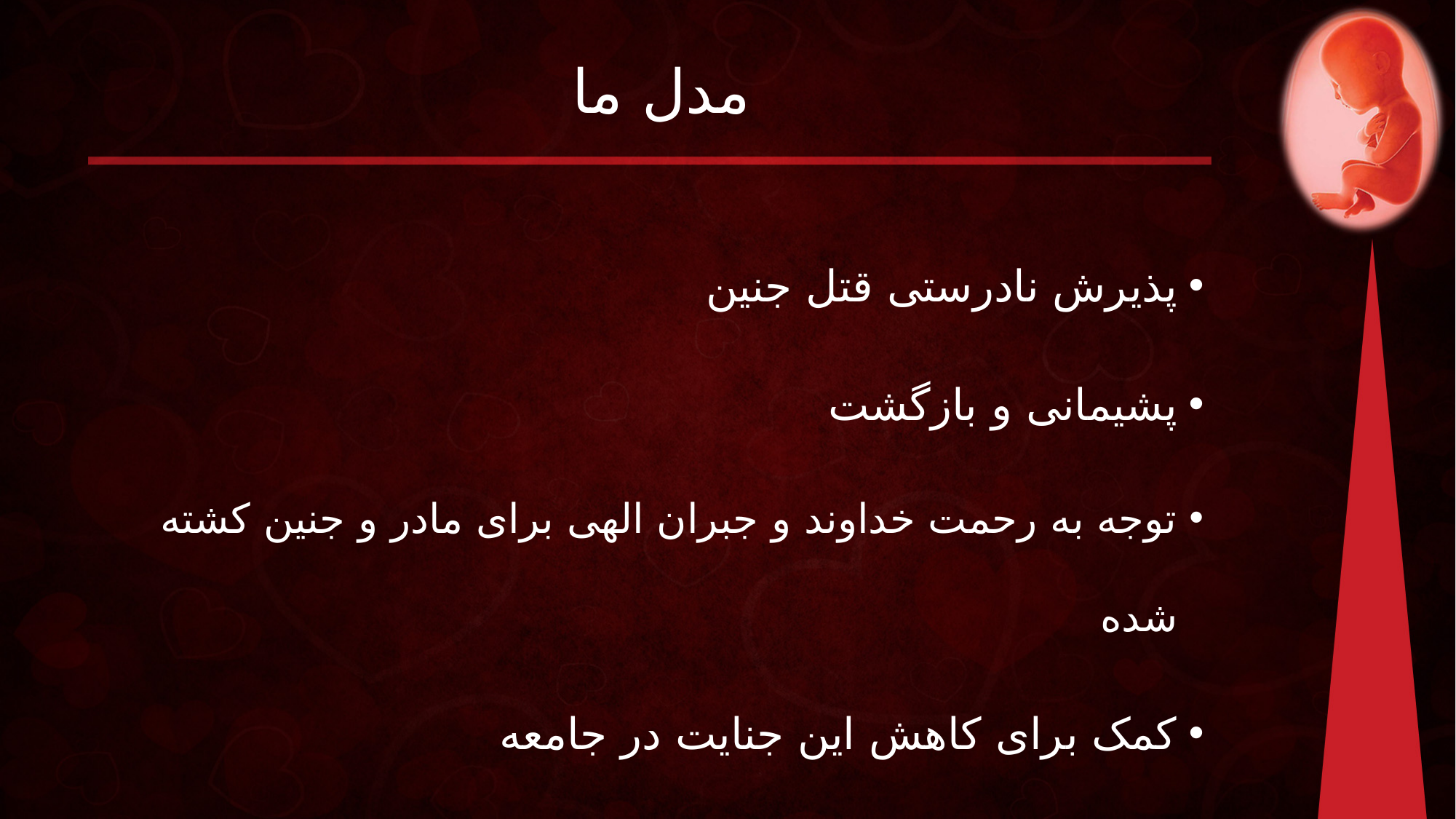

# مدل ما
پذیرش نادرستی قتل جنین
پشیمانی و بازگشت
توجه به رحمت خداوند و جبران الهی برای مادر و جنین کشته شده
کمک برای کاهش این جنایت در جامعه